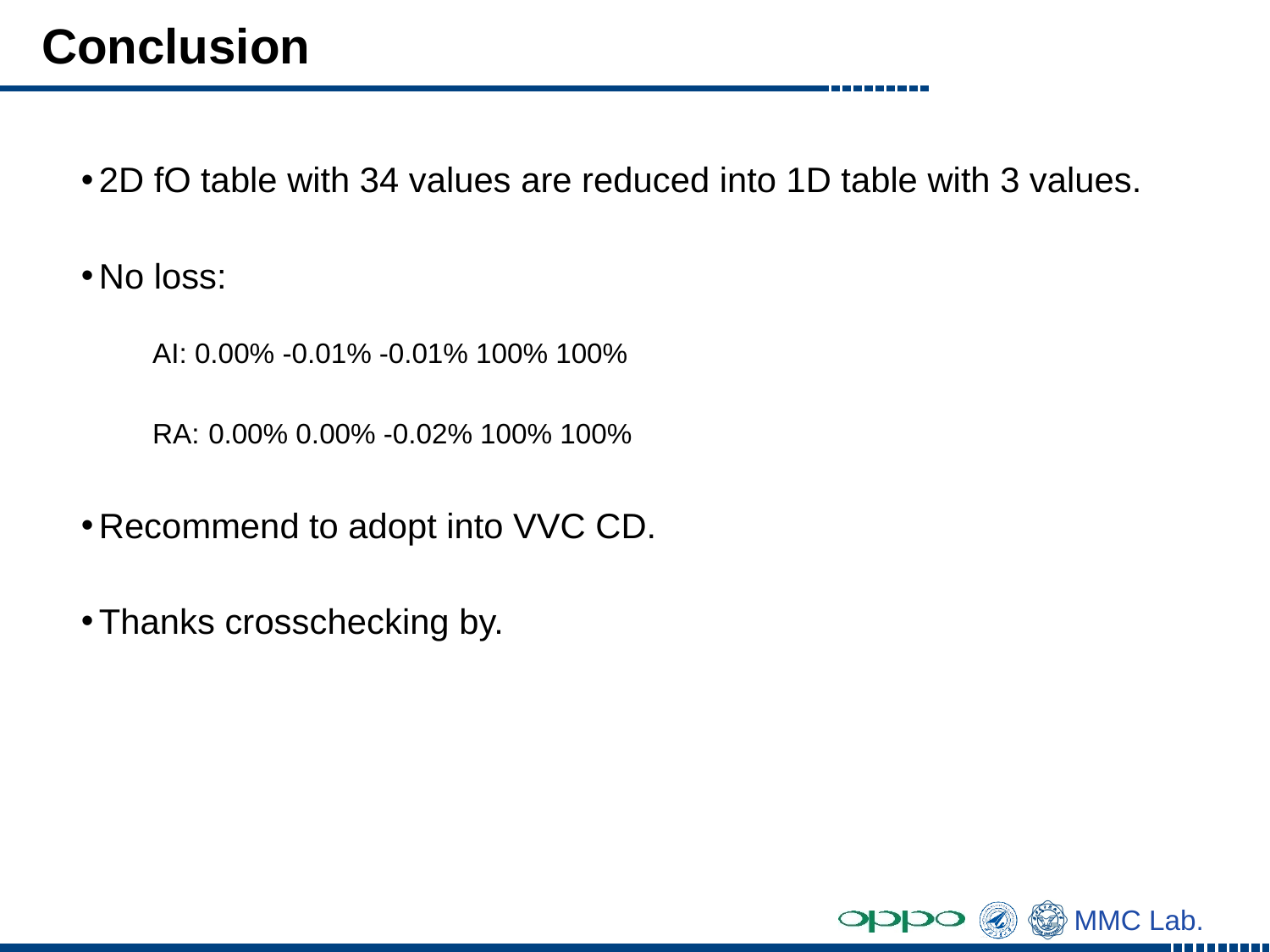

# Conclusion
2D fO table with 34 values are reduced into 1D table with 3 values.

No loss:
AI: 0.00% -0.01% -0.01% 100% 100%
RA: 0.00% 0.00% -0.02% 100% 100%

Recommend to adopt into VVC CD.

Thanks crosschecking by.